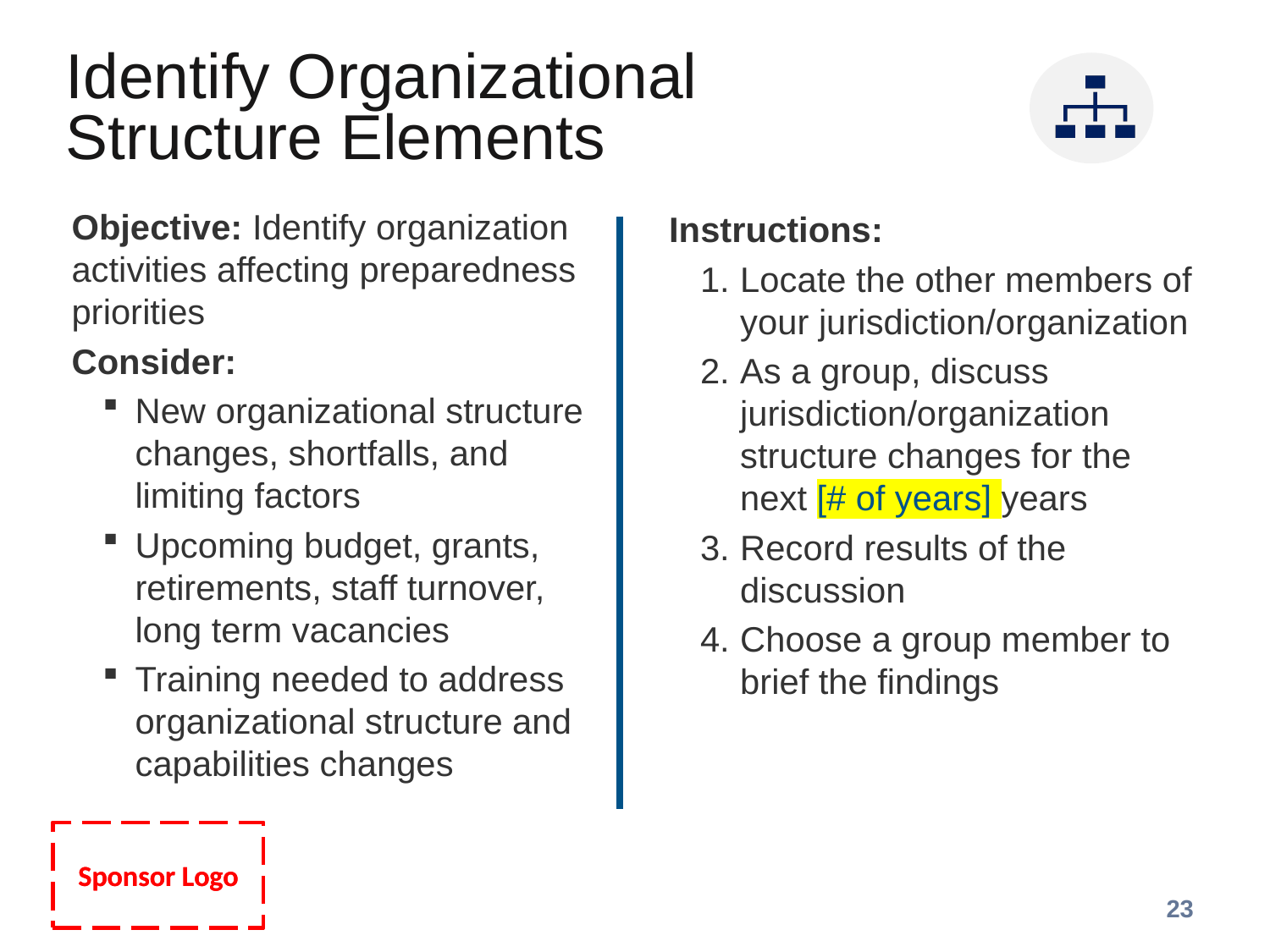

# Identify Organizational Structure Elements

Objective: Identify organization activities affecting preparedness priorities
Consider:
New organizational structure changes, shortfalls, and limiting factors
Upcoming budget, grants, retirements, staff turnover, long term vacancies
Training needed to address organizational structure and capabilities changes
Instructions:
Locate the other members of your jurisdiction/organization
As a group, discuss jurisdiction/organization structure changes for the next [# of years] years
Record results of the discussion
Choose a group member to brief the findings
23